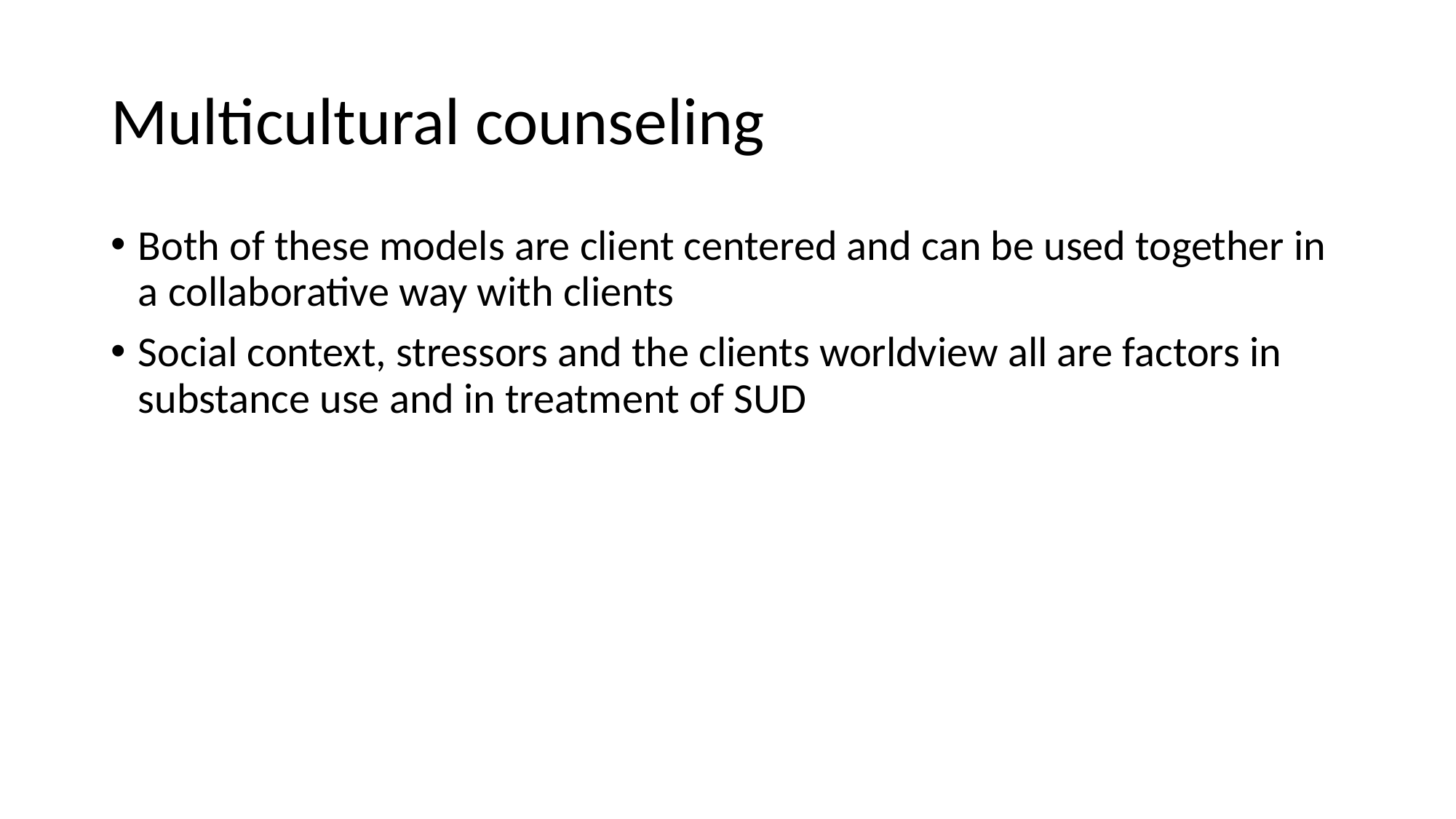

# Multicultural counseling
Both of these models are client centered and can be used together in a collaborative way with clients
Social context, stressors and the clients worldview all are factors in substance use and in treatment of SUD